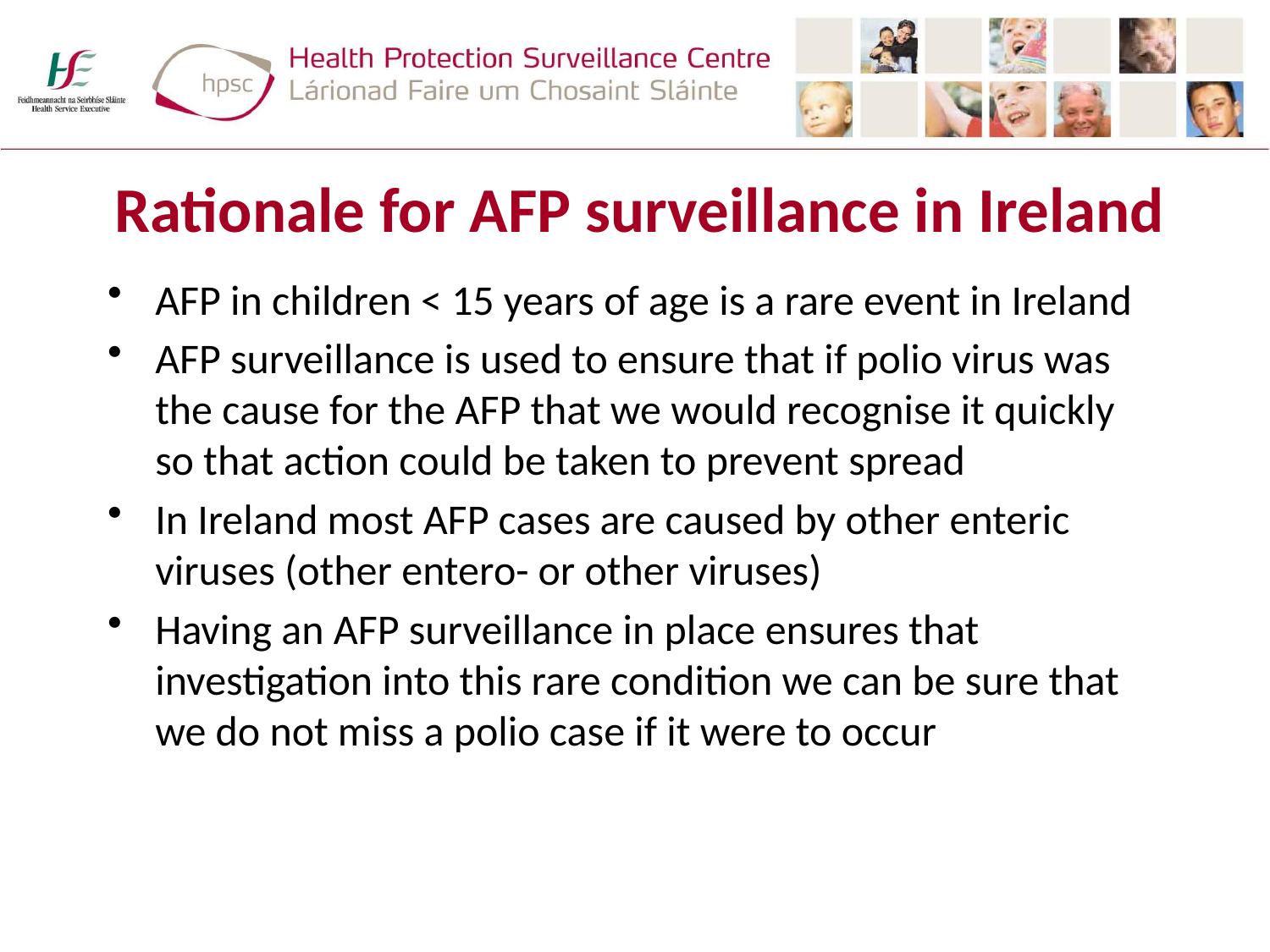

# Rationale for AFP surveillance in Ireland
AFP in children < 15 years of age is a rare event in Ireland
AFP surveillance is used to ensure that if polio virus was the cause for the AFP that we would recognise it quickly so that action could be taken to prevent spread
In Ireland most AFP cases are caused by other enteric viruses (other entero- or other viruses)
Having an AFP surveillance in place ensures that investigation into this rare condition we can be sure that we do not miss a polio case if it were to occur